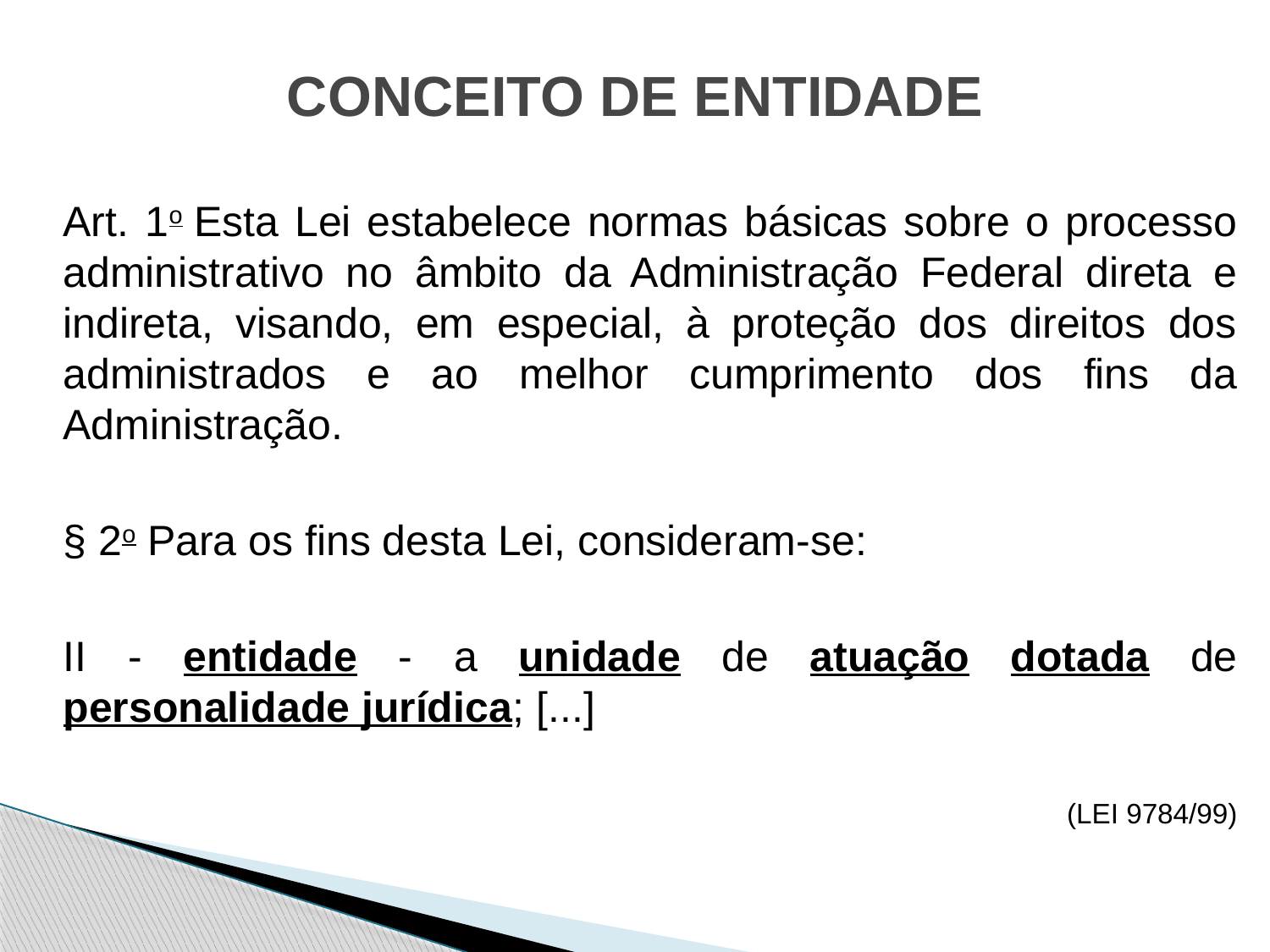

# CONCEITO DE ENTIDADE

	Art. 1o Esta Lei estabelece normas básicas sobre o processo administrativo no âmbito da Administração Federal direta e indireta, visando, em especial, à proteção dos direitos dos administrados e ao melhor cumprimento dos fins da Administração.

	§ 2o Para os fins desta Lei, consideram-se:

	II - entidade - a unidade de atuação dotada de personalidade jurídica; [...]

(LEI 9784/99)